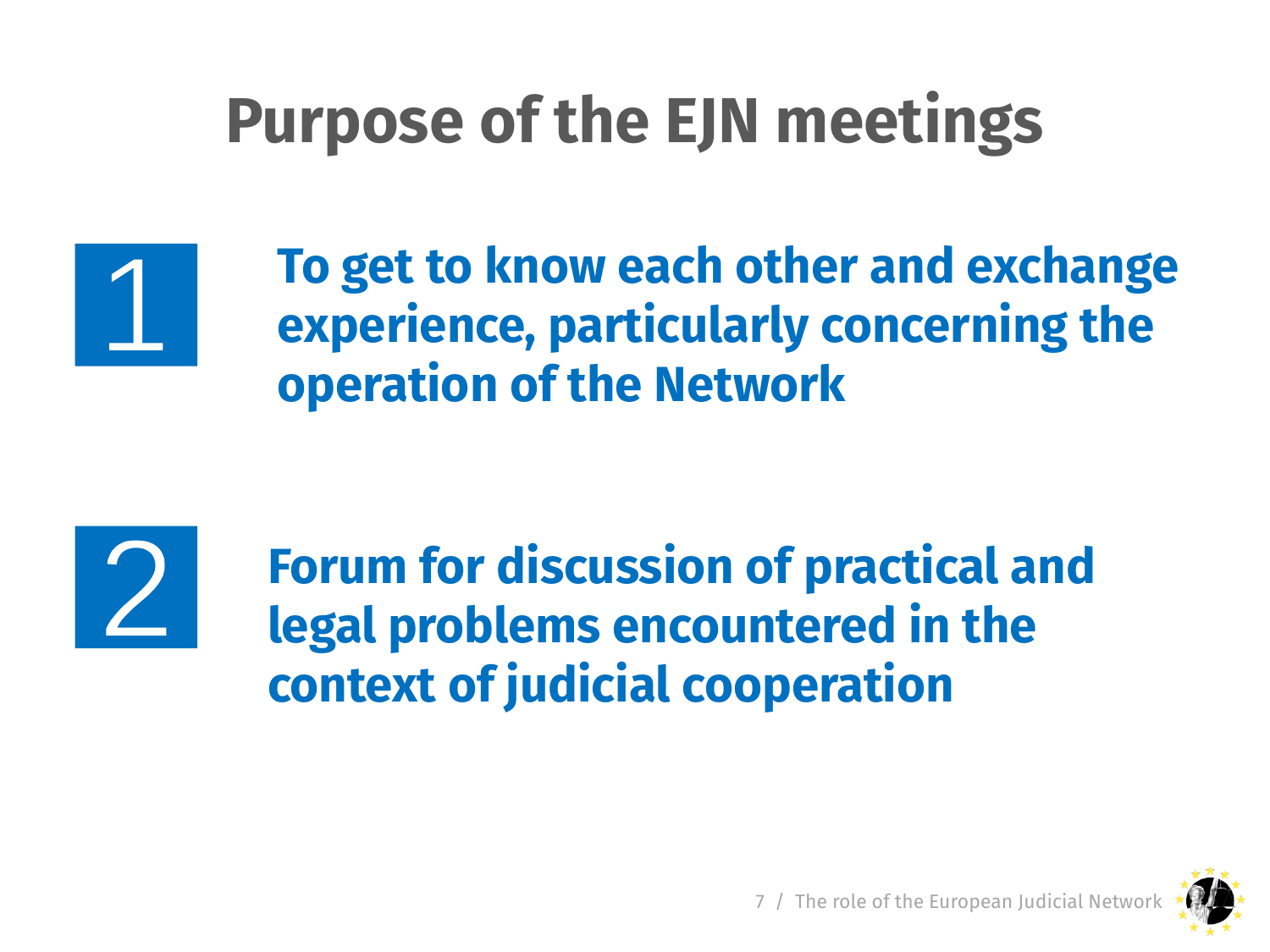

# Purpose of the EJN meetings
| To get to know each other and exchange experience, particularly concerning the operation of the Network |
| --- |

| Forum for discussion of practical and legal problems encountered in the context of judicial cooperation |
| --- |